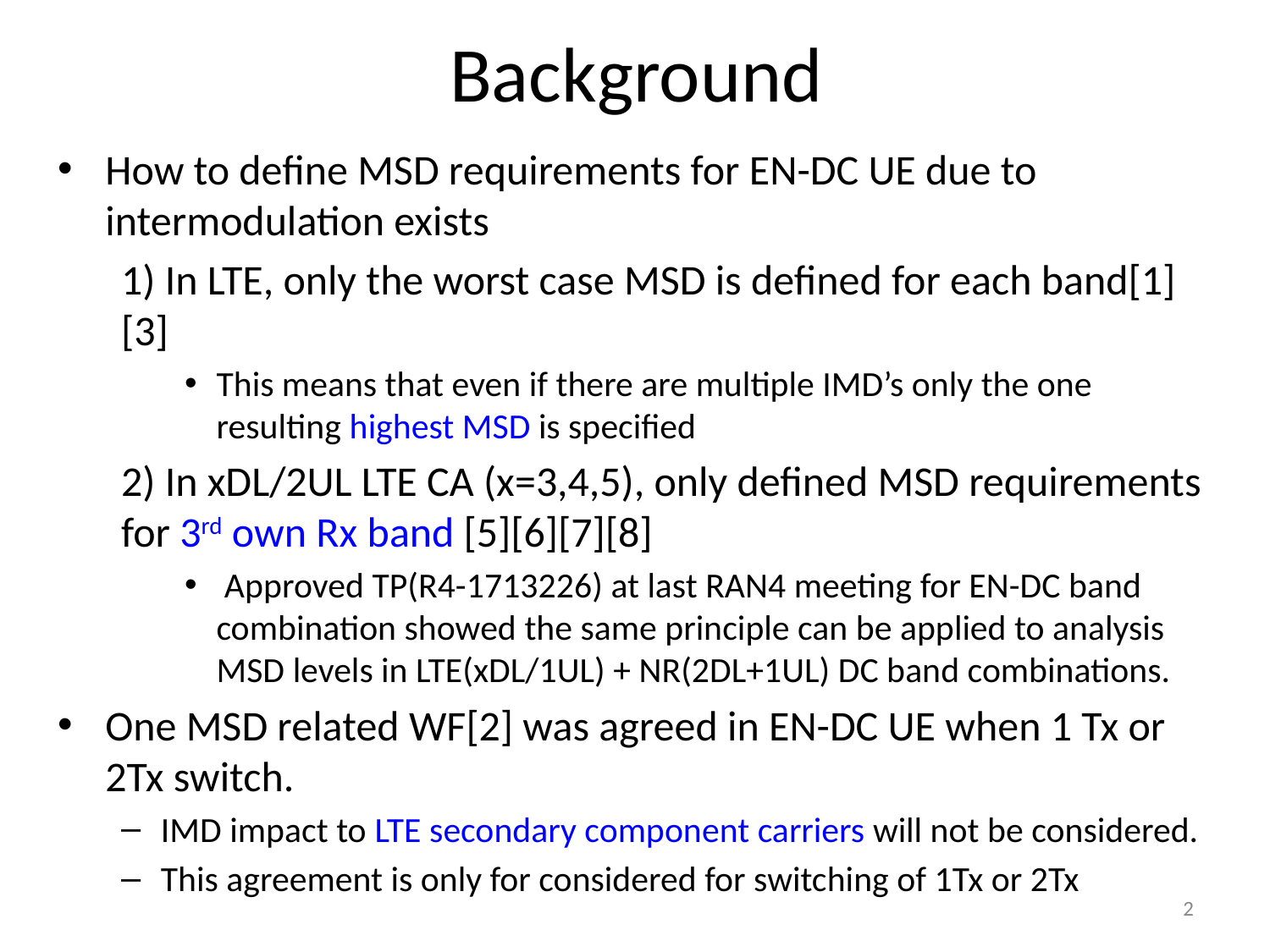

# Background
How to define MSD requirements for EN-DC UE due to intermodulation exists
1) In LTE, only the worst case MSD is defined for each band[1][3]
This means that even if there are multiple IMD’s only the one resulting highest MSD is specified
2) In xDL/2UL LTE CA (x=3,4,5), only defined MSD requirements for 3rd own Rx band [5][6][7][8]
 Approved TP(R4-1713226) at last RAN4 meeting for EN-DC band combination showed the same principle can be applied to analysis MSD levels in LTE(xDL/1UL) + NR(2DL+1UL) DC band combinations.
One MSD related WF[2] was agreed in EN-DC UE when 1 Tx or 2Tx switch.
IMD impact to LTE secondary component carriers will not be considered.
This agreement is only for considered for switching of 1Tx or 2Tx

2